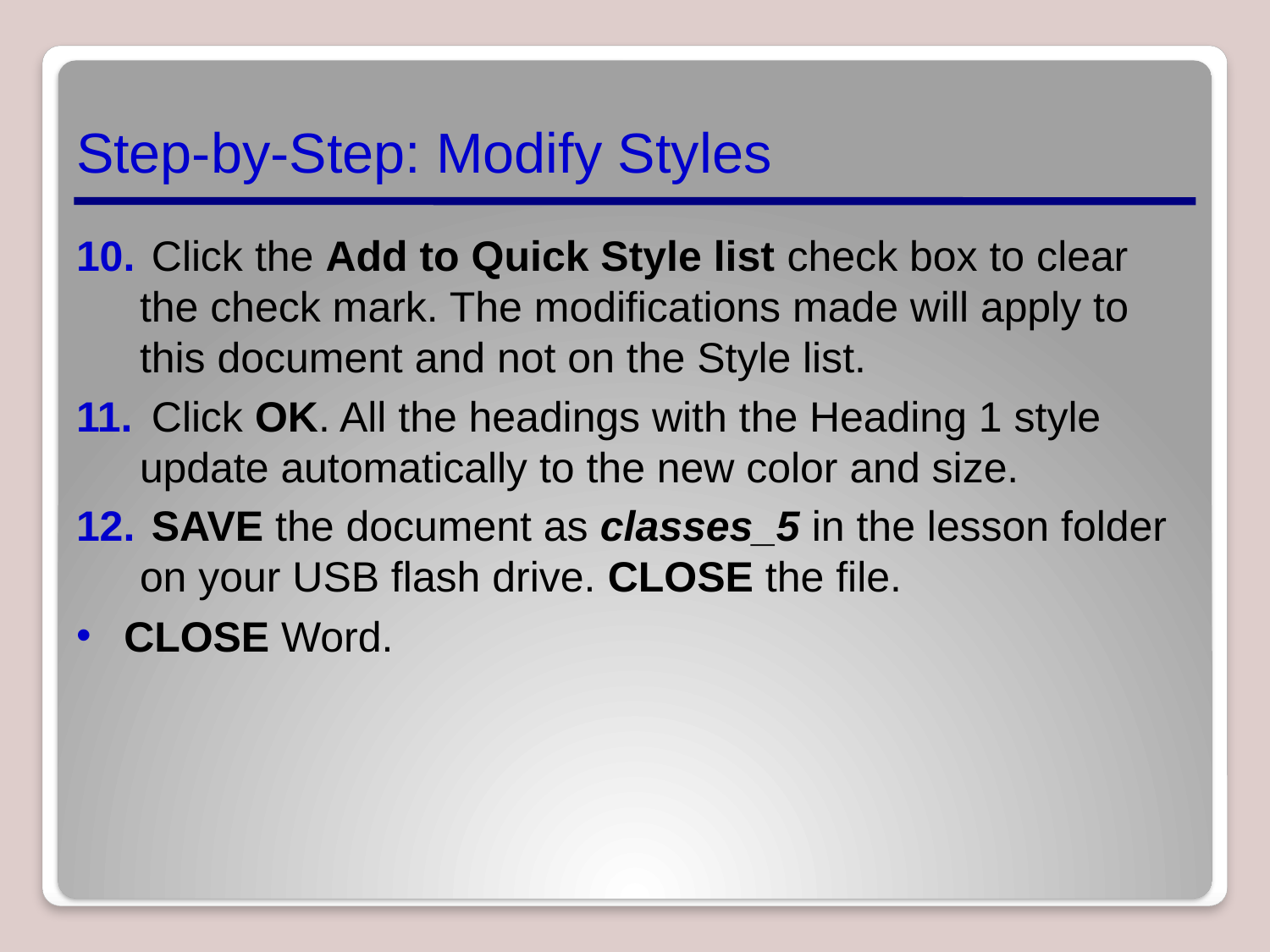

# Step-by-Step: Modify Styles
 Click the Add to Quick Style list check box to clear the check mark. The modifications made will apply to this document and not on the Style list.
 Click OK. All the headings with the Heading 1 style update automatically to the new color and size.
 SAVE the document as classes_5 in the lesson folder on your USB flash drive. CLOSE the file.
CLOSE Word.